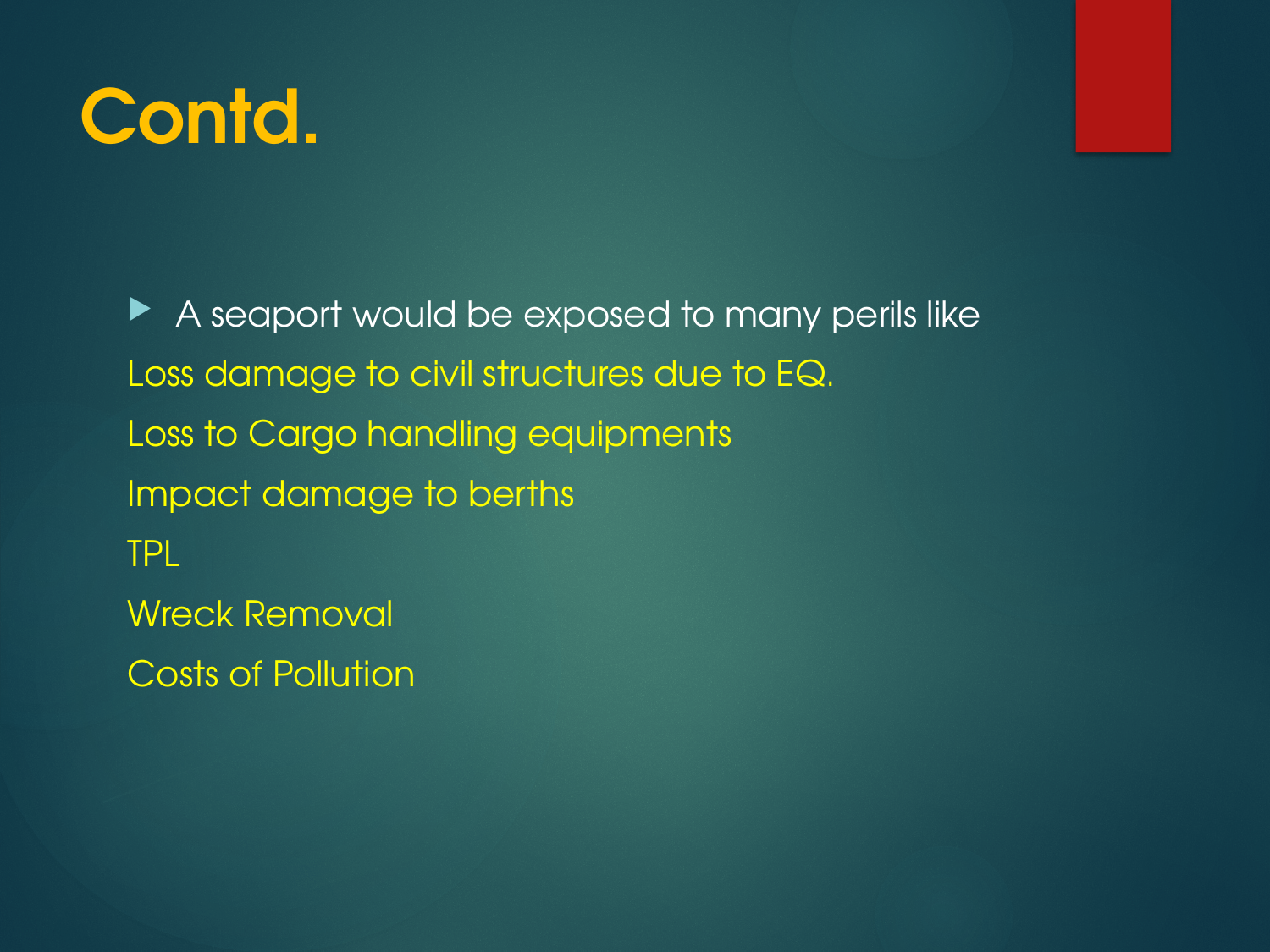

# Contd.
A seaport would be exposed to many perils like
Loss damage to civil structures due to EQ.
Loss to Cargo handling equipments
Impact damage to berths
TPL
Wreck Removal
Costs of Pollution